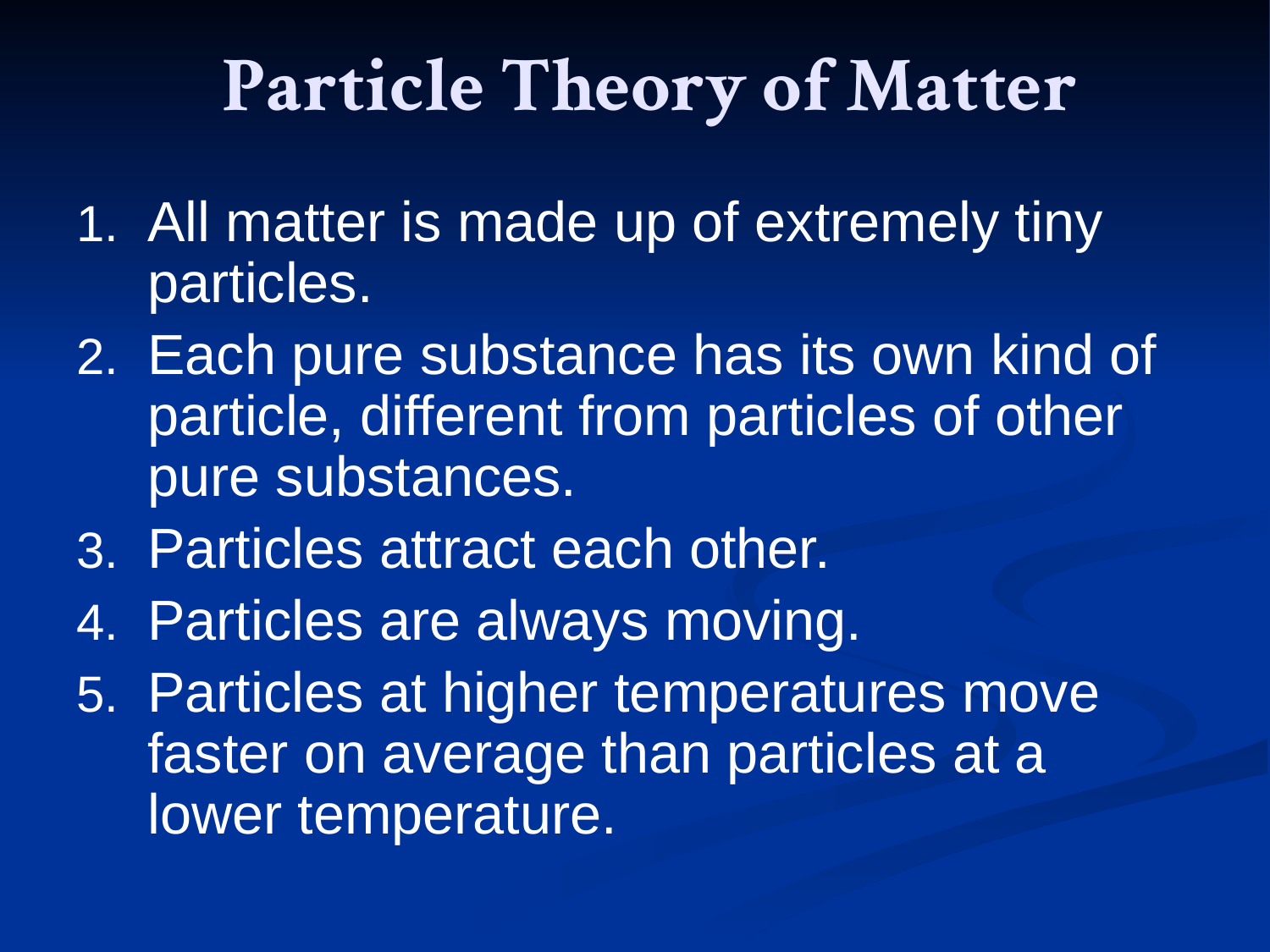

# Particle Theory of Matter
All matter is made up of extremely tiny particles.
Each pure substance has its own kind of particle, different from particles of other pure substances.
Particles attract each other.
Particles are always moving.
Particles at higher temperatures move faster on average than particles at a lower temperature.